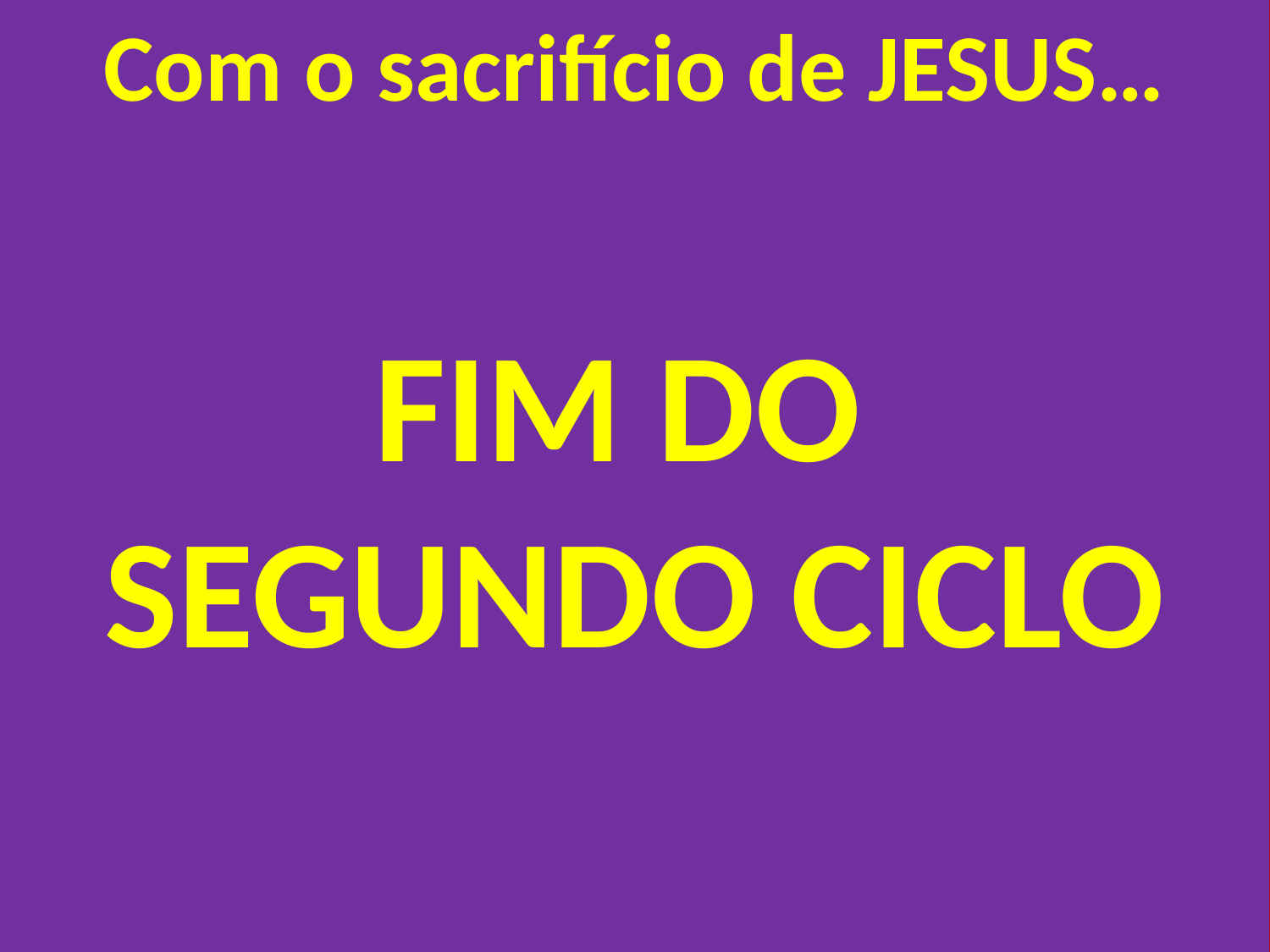

Com o sacrifício de JESUS…

FIM DO
SEGUNDO CICLO

34